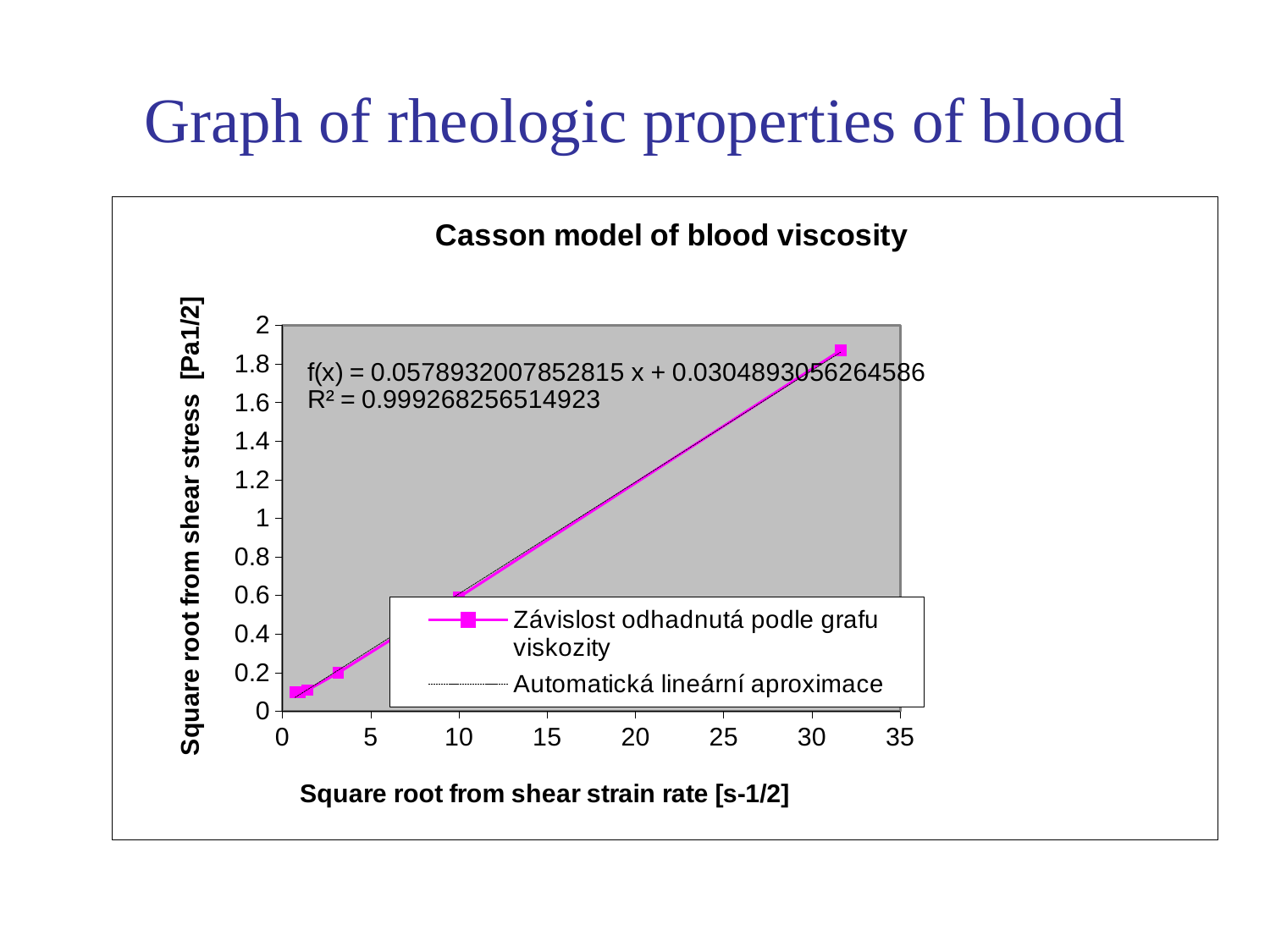

# Graph of rheologic properties of blood

### Chart: Casson model of blood viscosity

| Category |  |
|---|---|